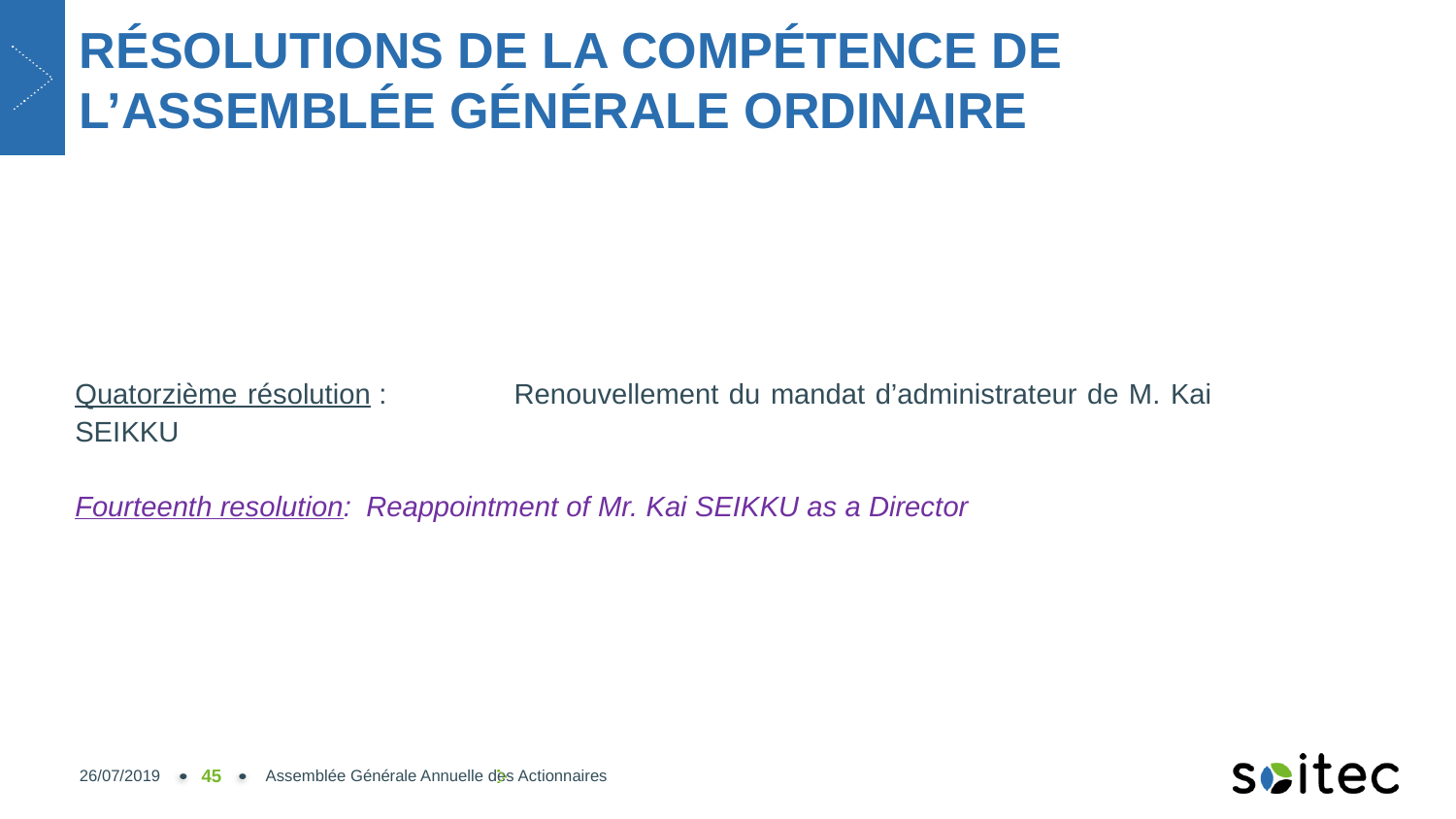

# RÉSOLUTIONS DE LA COMPÉTENCE DE L’ASSEMBLÉE GÉNÉRALE ORDINAIRE
Quatorzième résolution :	Renouvellement du mandat d’administrateur de M. Kai SEIKKU

Fourteenth resolution:	Reappointment of Mr. Kai SEIKKU as a Director

26/07/2019
45
Assemblée Générale Annuelle des Actionnaires